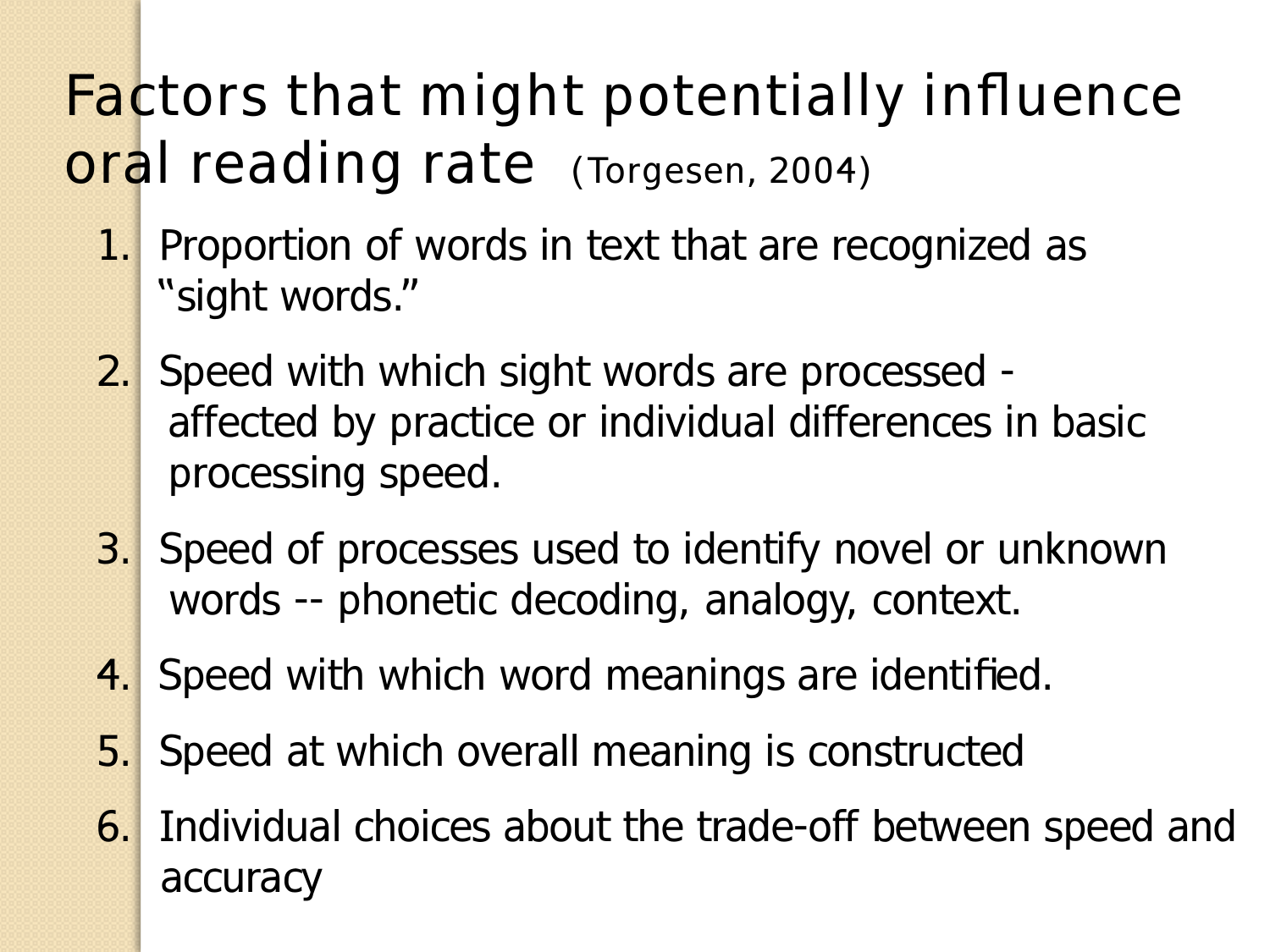

Factors that might potentially influence oral reading rate  (Torgesen, 2004)
1.  Proportion of words in text that are recognized as “sight words.”
2.  Speed with which sight words are processed - affected by practice or individual differences in basic processing speed.
3.  Speed of processes used to identify novel or unknown words -- phonetic decoding, analogy, context.
4.  Speed with which word meanings are identified.
5.  Speed at which overall meaning is constructed
6.  Individual choices about the trade-off between speed and accuracy